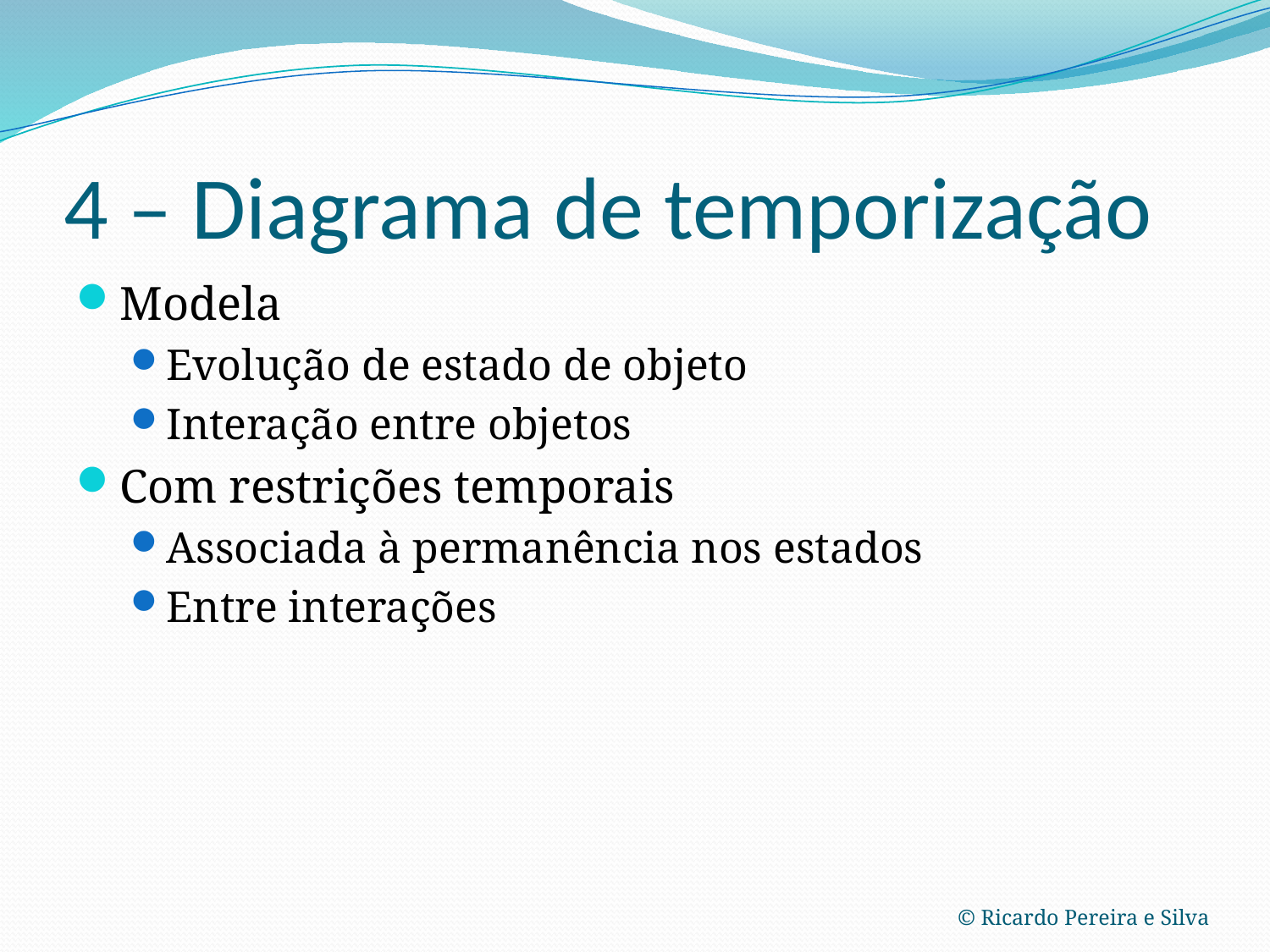

# 4 – Diagrama de temporização
Modela
Evolução de estado de objeto
Interação entre objetos
Com restrições temporais
Associada à permanência nos estados
Entre interações
© Ricardo Pereira e Silva